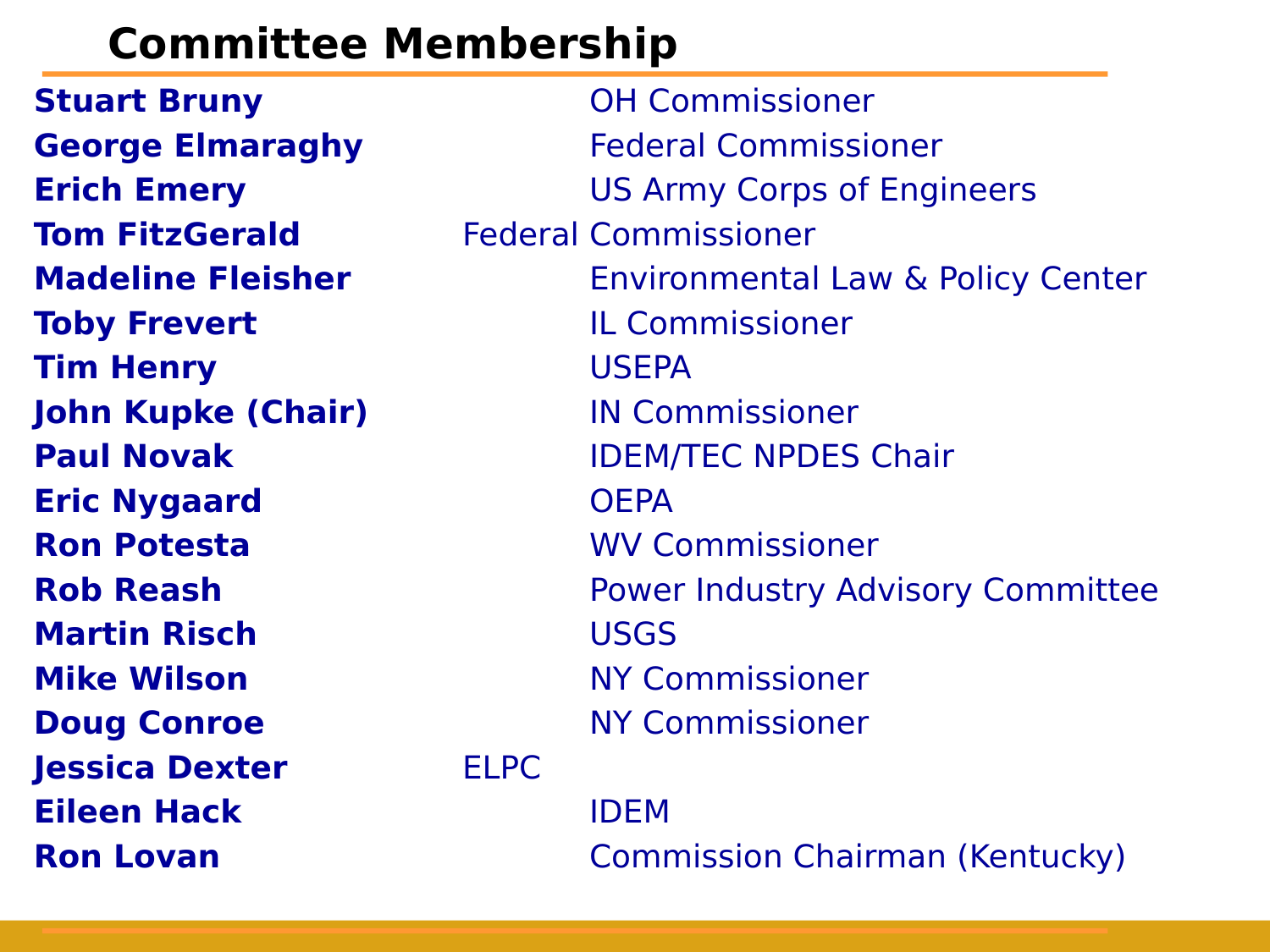

# Committee Membership
Stuart Bruny			OH Commissioner
George Elmaraghy		Federal Commissioner
Erich Emery			US Army Corps of Engineers
Tom FitzGerald		Federal Commissioner
Madeline Fleisher		Environmental Law & Policy Center
Toby Frevert			IL Commissioner
Tim Henry			USEPA
John Kupke (Chair)		IN Commissioner
Paul Novak			IDEM/TEC NPDES Chair
Eric Nygaard			OEPA
Ron Potesta			WV Commissioner
Rob Reash			Power Industry Advisory Committee
Martin Risch			USGS
Mike Wilson			NY Commissioner
Doug Conroe			NY Commissioner
Jessica Dexter		ELPC
Eileen Hack			IDEM
Ron Lovan			Commission Chairman (Kentucky)